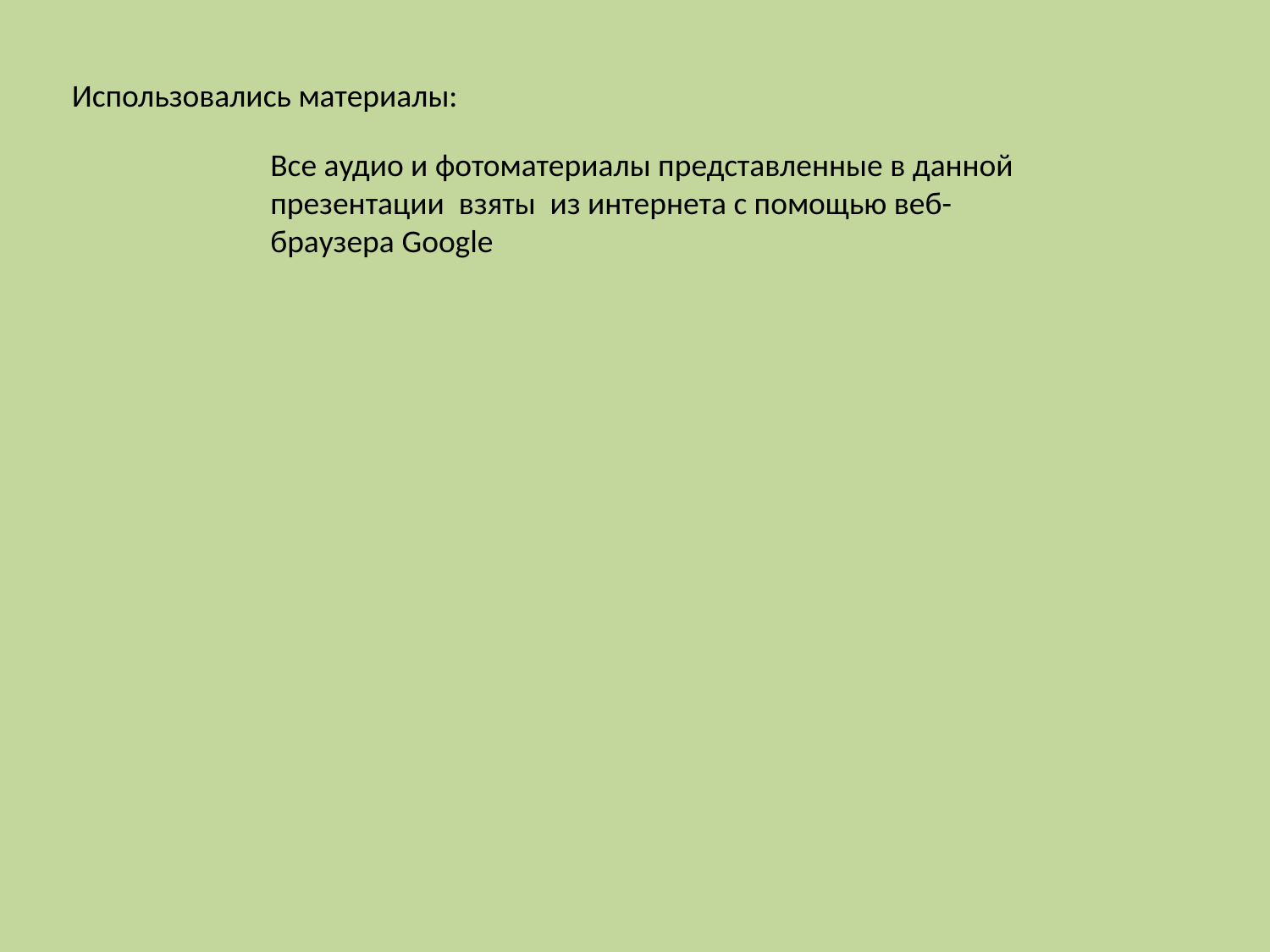

Использовались материалы:
Все аудио и фотоматериалы представленные в данной презентации  взяты  из интернета с помощью веб-браузера Google